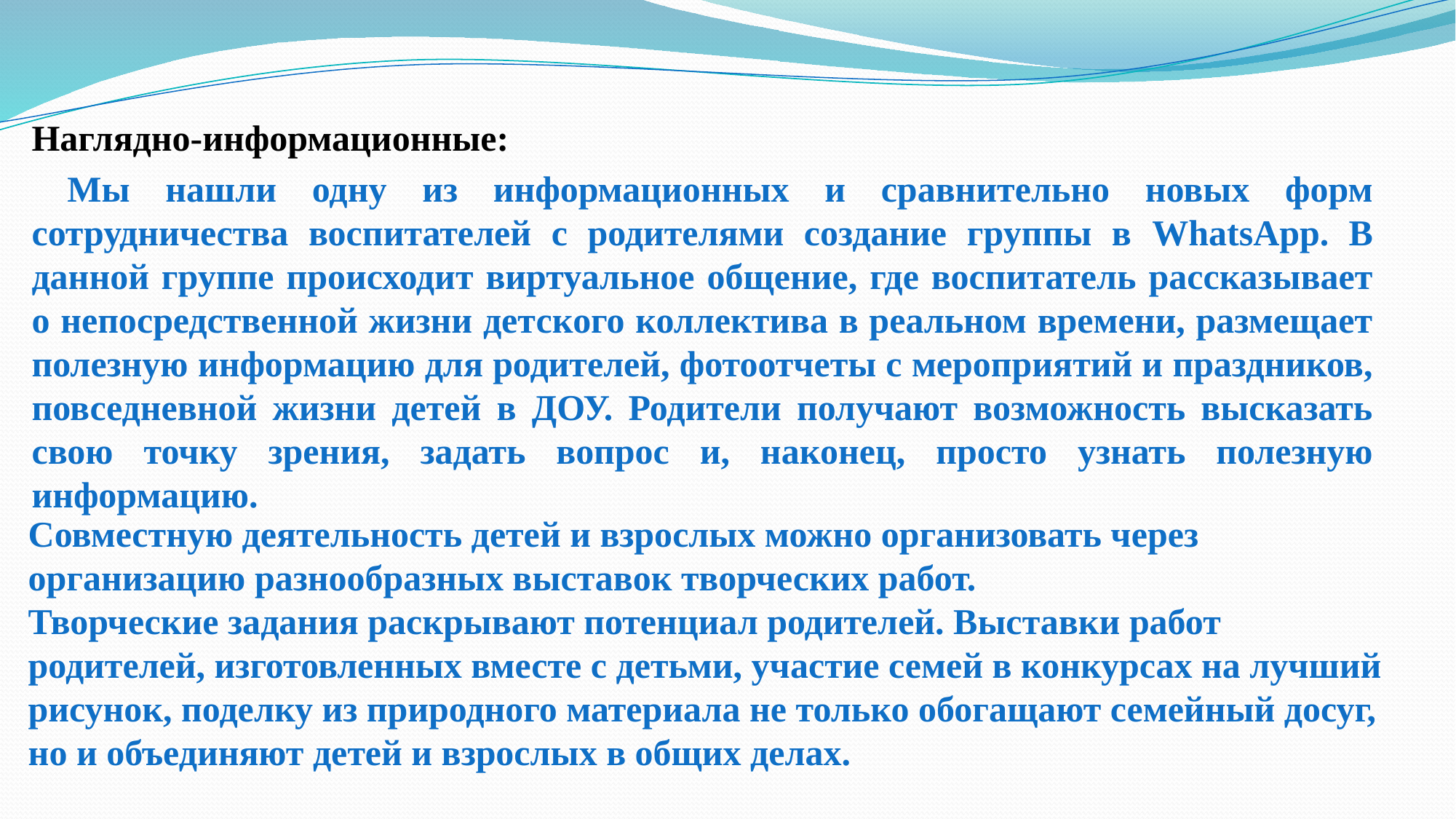

Наглядно-информационные:
 Мы нашли одну из информационных и сравнительно новых форм сотрудничества воспитателей с родителями создание группы в WhatsApp. В данной группе происходит виртуальное общение, где воспитатель рассказывает о непосредственной жизни детского коллектива в реальном времени, размещает полезную информацию для родителей, фотоотчеты с мероприятий и праздников, повседневной жизни детей в ДОУ. Родители получают возможность высказать свою точку зрения, задать вопрос и, наконец, просто узнать полезную информацию.

Совместную деятельность детей и взрослых можно организовать через организацию разнообразных выставок творческих работ.
Творческие задания раскрывают потенциал родителей. Выставки работ родителей, изготовленных вместе с детьми, участие семей в конкурсах на лучший рисунок, поделку из природного материала не только обогащают семейный досуг, но и объединяют детей и взрослых в общих делах.